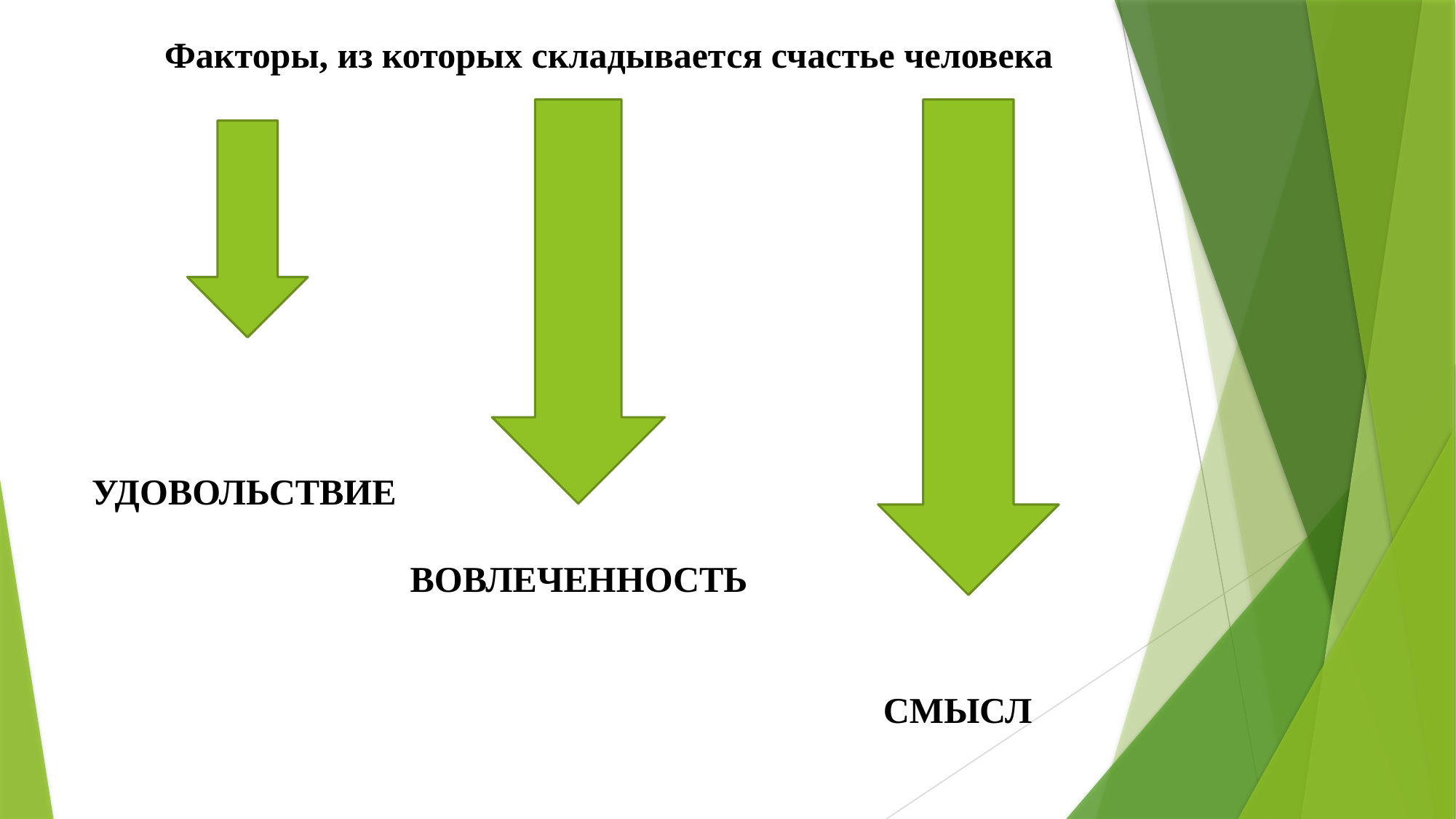

# Факторы, из которых складывается счастье человека УДОВОЛЬСТВИЕ ВОВЛЕЧЕННОСТЬ СМЫСЛ